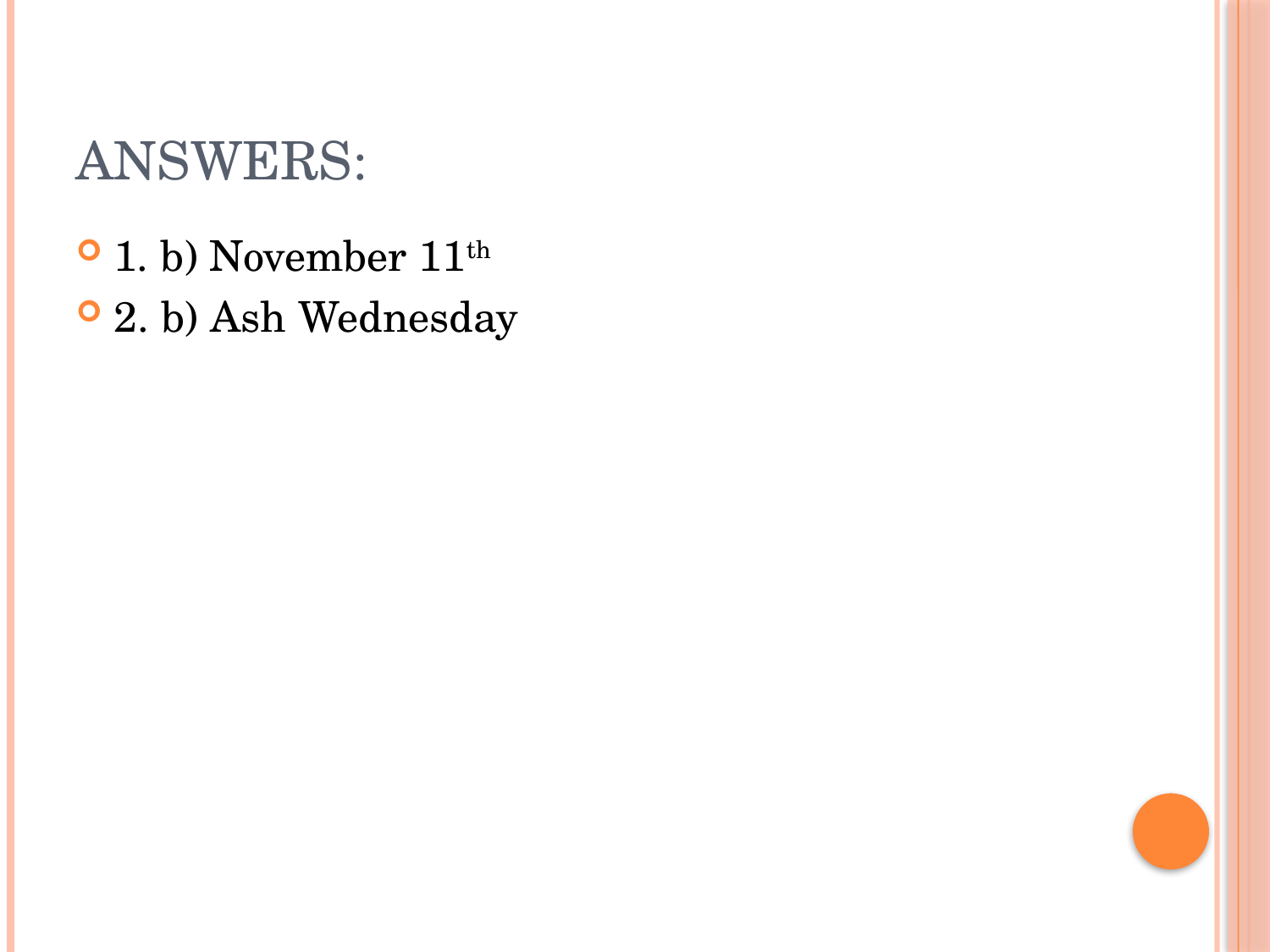

# Answers:
1. b) November 11th
2. b) Ash Wednesday